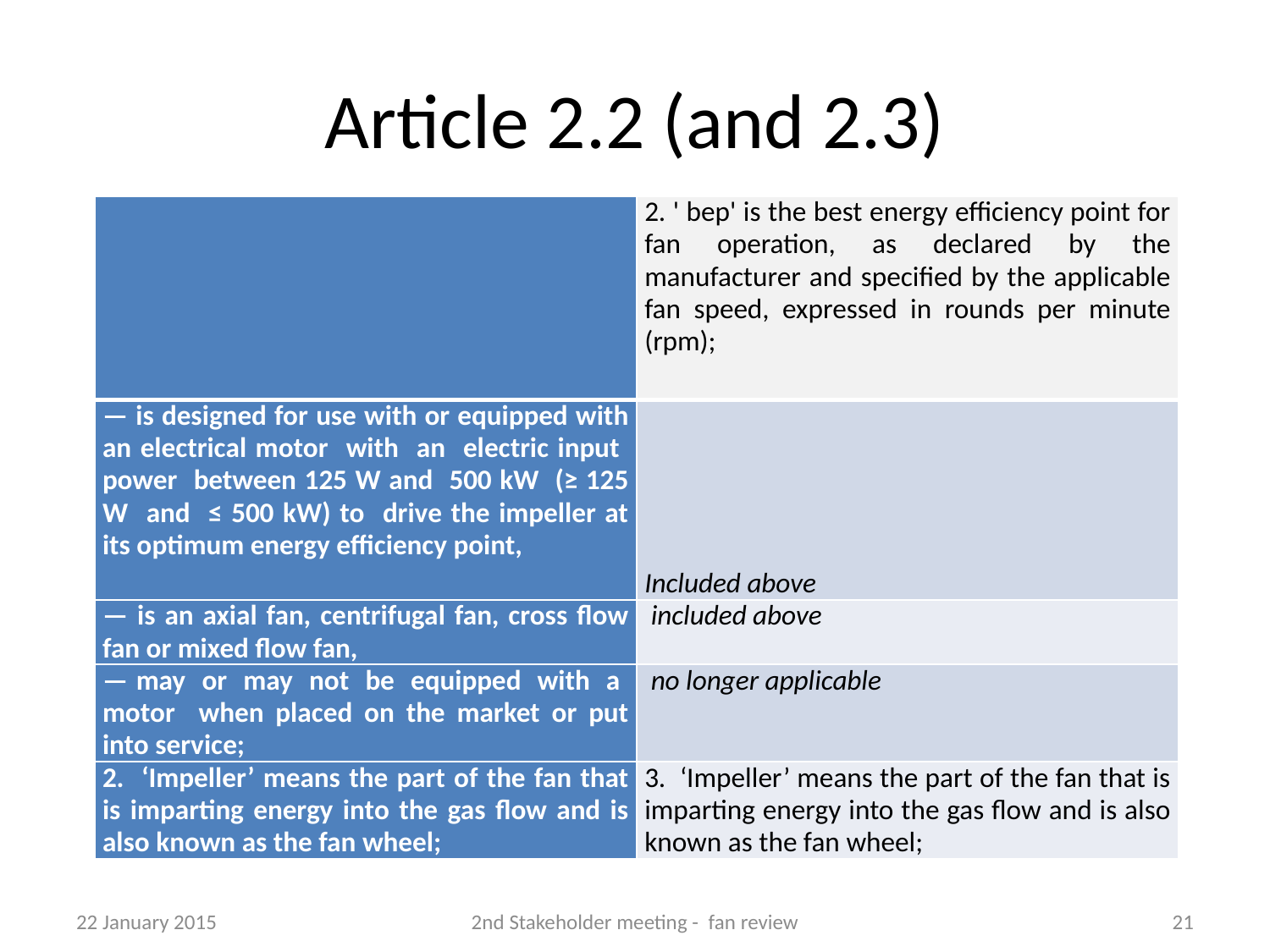

# Article 2.2 (and 2.3)
|  | 2. ' bep' is the best energy efficiency point for fan operation, as declared by the manufacturer and specified by the applicable fan speed, expressed in rounds per minute (rpm); |
| --- | --- |
| — is designed for use with or equipped with an electrical motor with an electric input power between 125 W and 500 kW (≥ 125 W and ≤ 500 kW) to drive the impeller at its optimum energy efficiency point, | Included above |
| — is an axial fan, centrifugal fan, cross flow fan or mixed flow fan, | included above |
| — may or may not be equipped with a motor when placed on the market or put into service; | no longer applicable |
| 2. ‘Impeller’ means the part of the fan that is imparting energy into the gas flow and is also known as the fan wheel; | 3. ‘Impeller’ means the part of the fan that is imparting energy into the gas flow and is also known as the fan wheel; |
22 January 2015
2nd Stakeholder meeting -  fan review
21